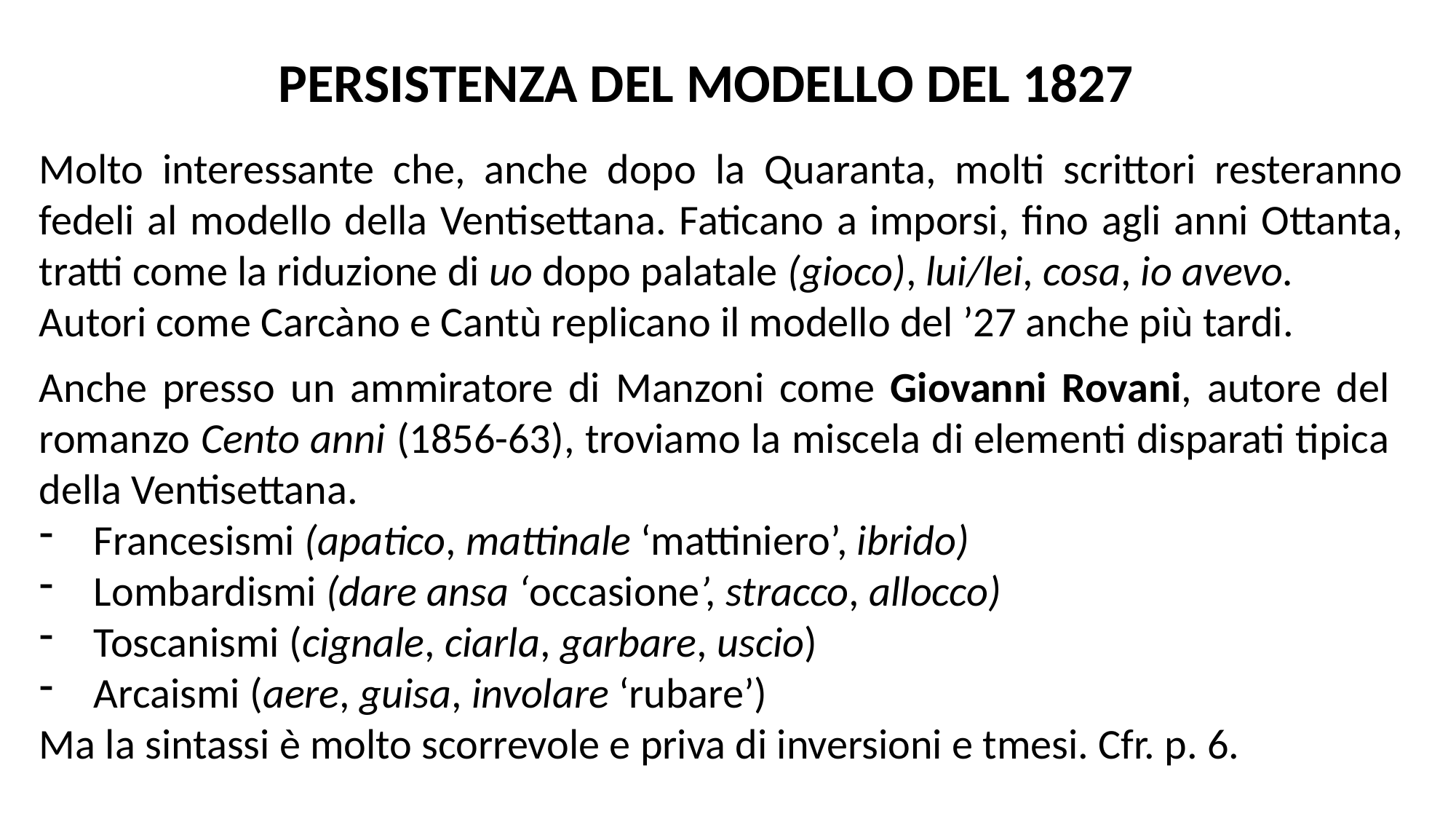

PERSISTENZA DEL MODELLO DEL 1827
Molto interessante che, anche dopo la Quaranta, molti scrittori resteranno fedeli al modello della Ventisettana. Faticano a imporsi, fino agli anni Ottanta, tratti come la riduzione di uo dopo palatale (gioco), lui/lei, cosa, io avevo.
Autori come Carcàno e Cantù replicano il modello del ’27 anche più tardi.
Anche presso un ammiratore di Manzoni come Giovanni Rovani, autore del romanzo Cento anni (1856-63), troviamo la miscela di elementi disparati tipica della Ventisettana.
Francesismi (apatico, mattinale ‘mattiniero’, ibrido)
Lombardismi (dare ansa ‘occasione’, stracco, allocco)
Toscanismi (cignale, ciarla, garbare, uscio)
Arcaismi (aere, guisa, involare ‘rubare’)
Ma la sintassi è molto scorrevole e priva di inversioni e tmesi. Cfr. p. 6.